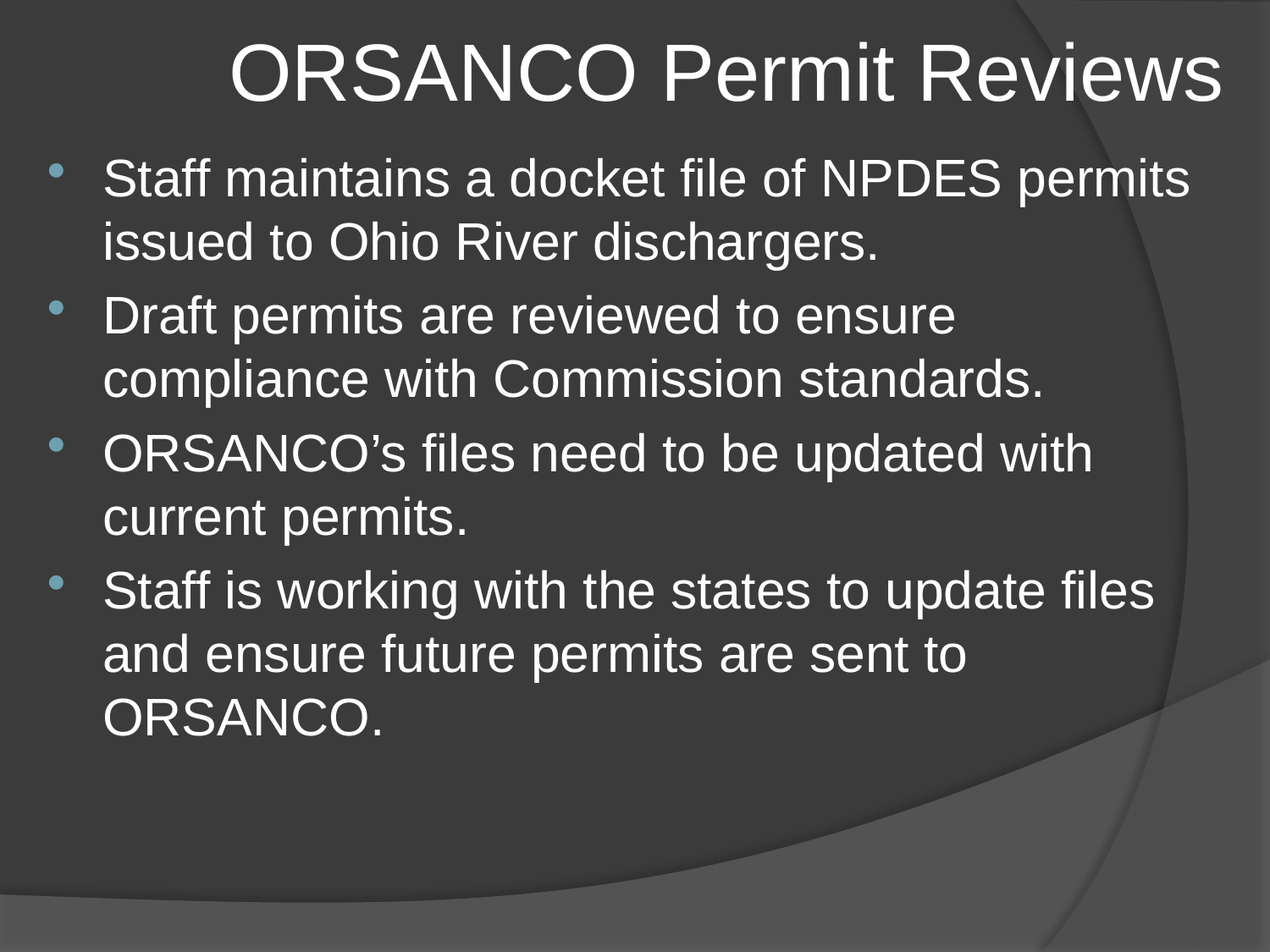

# ORSANCO Permit Reviews
Staff maintains a docket file of NPDES permits issued to Ohio River dischargers.
Draft permits are reviewed to ensure compliance with Commission standards.
ORSANCO’s files need to be updated with current permits.
Staff is working with the states to update files and ensure future permits are sent to ORSANCO.